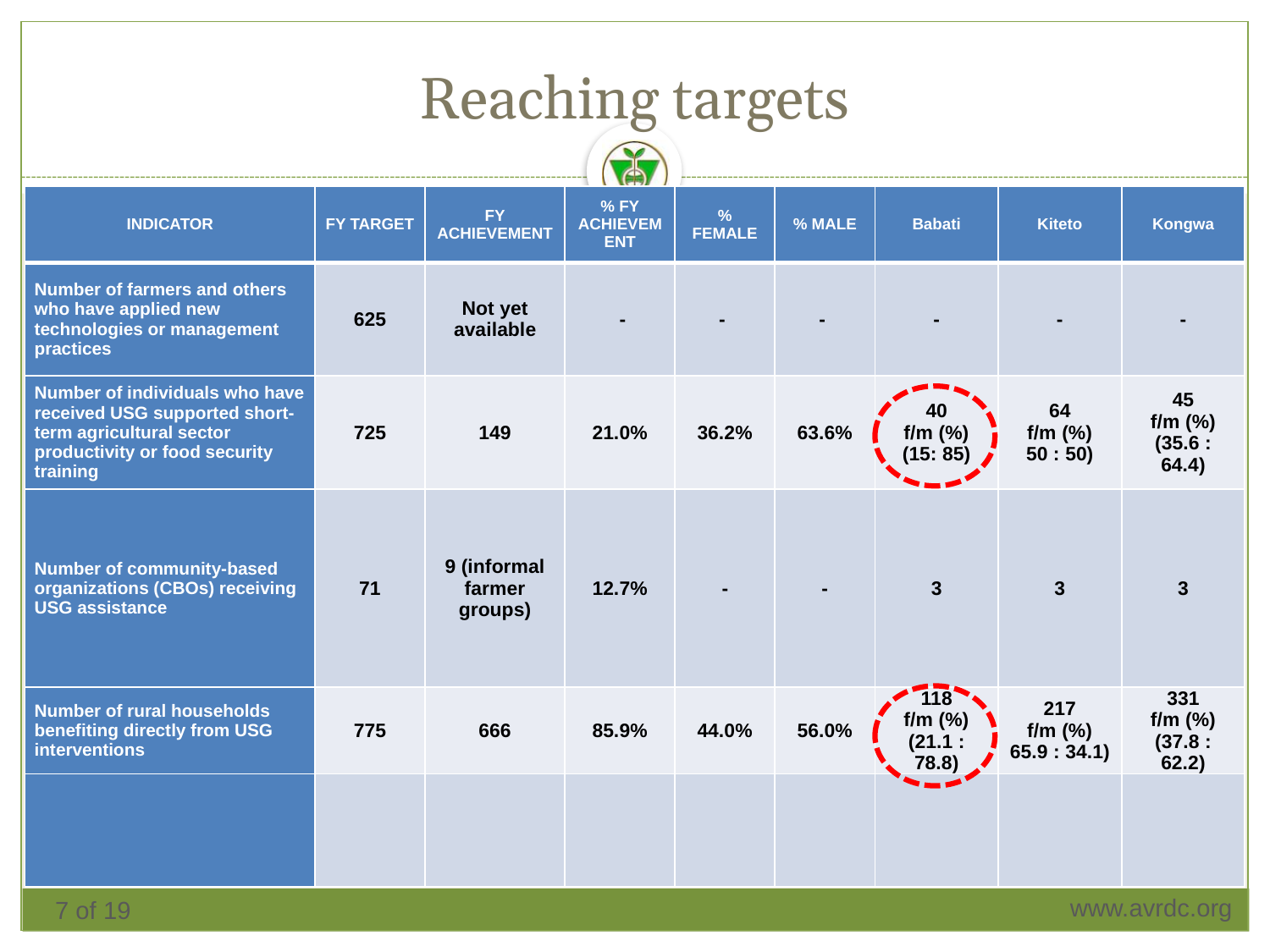

# Reaching targets
| INDICATOR | FY TARGET | FY ACHIEVEMENT | % FY ACHIEVEMENT | % FEMALE | % MALE | Babati | Kiteto | Kongwa |
| --- | --- | --- | --- | --- | --- | --- | --- | --- |
| Number of farmers and others who have applied new technologies or management practices | 625 | Not yet available | - | - | - | - | - | - |
| Number of individuals who have received USG supported short-term agricultural sector productivity or food security training | 725 | 149 | 21.0% | 36.2% | 63.6% | 40 f/m (%) (15: 85) | 64 f/m (%) 50 : 50) | 45 f/m (%) (35.6 : 64.4) |
| Number of community-based organizations (CBOs) receiving USG assistance | 71 | 9 (informal farmer groups) | 12.7% | - | - | 3 | 3 | 3 |
| Number of rural households benefiting directly from USG interventions | 775 | 666 | 85.9% | 44.0% | 56.0% | 118 f/m (%) (21.1 : 78.8) | 217 f/m (%) 65.9 : 34.1) | 331 f/m (%) (37.8 : 62.2) |
|  |  |  |  |  |  |  |  |  |

7 of 19